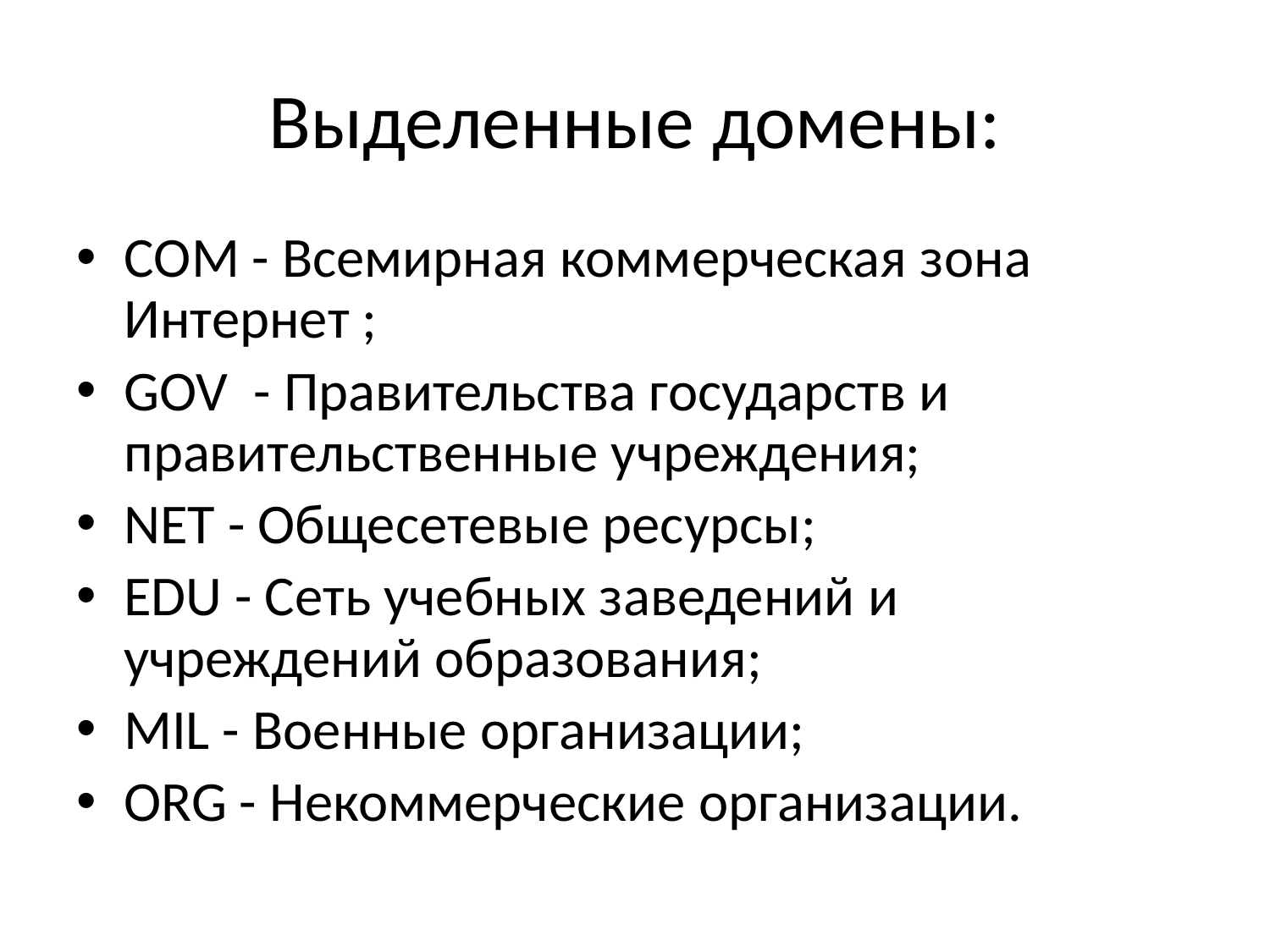

# Выделенные домены:
СОМ - Всемирная коммерческая зона Интернет ;
GOV  - Правительства государств и правительственные учреждения;
NET - Общесетевые ресурсы;
EDU - Сеть учебных заведений и учреждений образования;
MIL - Военные организации;
ORG - Некоммерческие организации.